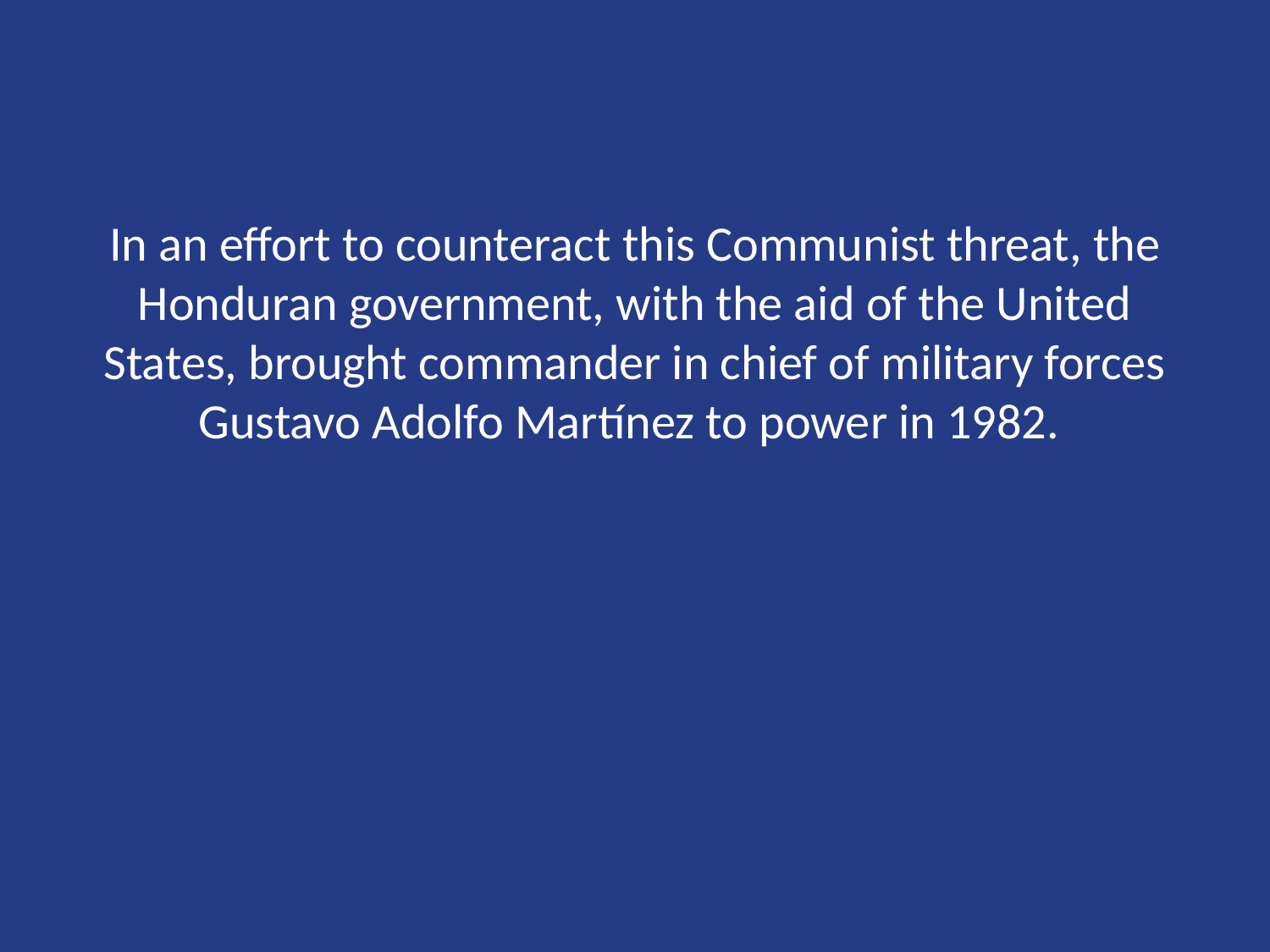

# In an effort to counteract this Communist threat, the Honduran government, with the aid of the United States, brought commander in chief of military forces Gustavo Adolfo Martínez to power in 1982.